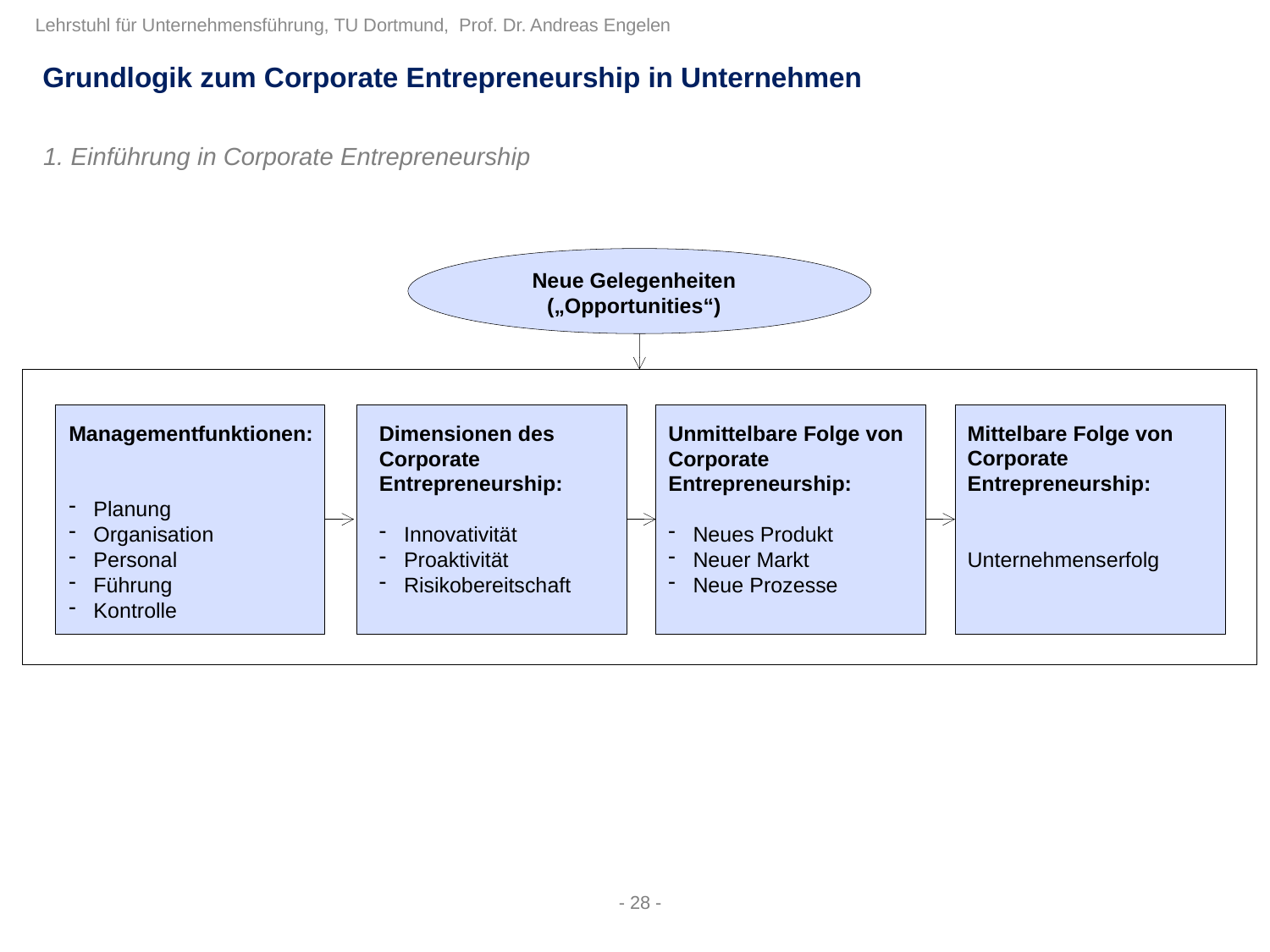

Grundlogik zum Corporate Entrepreneurship in Unternehmen
1. Einführung in Corporate Entrepreneurship

Neue Gelegenheiten („Opportunities“)

Managementfunktionen:

Planung
Organisation
Personal
Führung
Kontrolle

Dimensionen des Corporate Entrepreneurship:

Innovativität
Proaktivität
Risikobereitschaft
Unmittelbare Folge von Corporate Entrepreneurship:

Neues Produkt
Neuer Markt
Neue Prozesse
Mittelbare Folge von Corporate Entrepreneurship:

Unternehmenserfolg
- 28 -